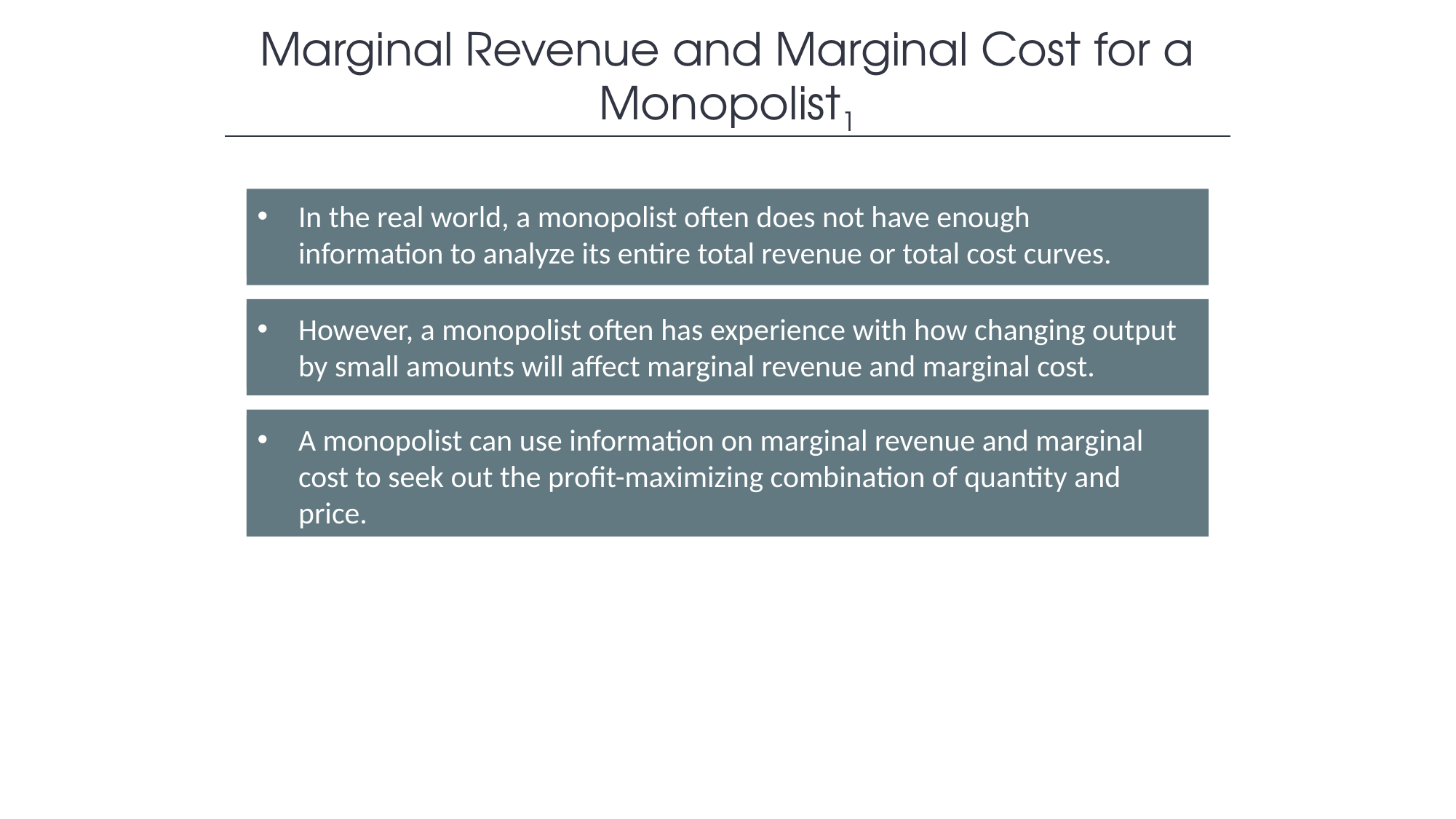

Marginal Revenue and Marginal Cost for a Monopolist1

In the real world, a monopolist often does not have enough information to analyze its entire total revenue or total cost curves.

However, a monopolist often has experience with how changing output by small amounts will affect marginal revenue and marginal cost.

A monopolist can use information on marginal revenue and marginal cost to seek out the profit-maximizing combination of quantity and price.